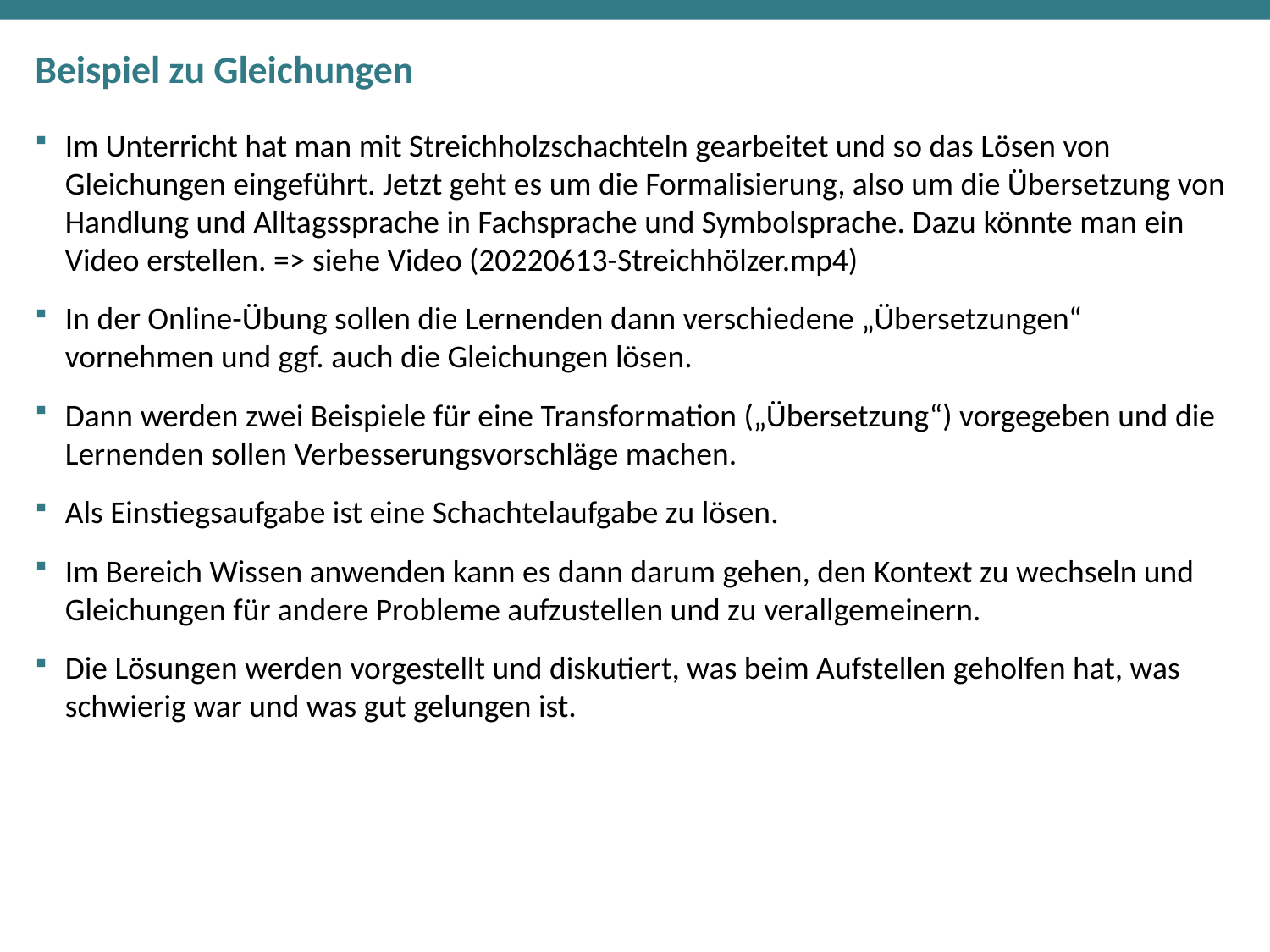

# Beispiel zu Gleichungen
Im Unterricht hat man mit Streichholzschachteln gearbeitet und so das Lösen von Gleichungen eingeführt. Jetzt geht es um die Formalisierung, also um die Übersetzung von Handlung und Alltagssprache in Fachsprache und Symbolsprache. Dazu könnte man ein Video erstellen. => siehe Video (20220613-Streichhölzer.mp4)
In der Online-Übung sollen die Lernenden dann verschiedene „Übersetzungen“ vornehmen und ggf. auch die Gleichungen lösen.
Dann werden zwei Beispiele für eine Transformation („Übersetzung“) vorgegeben und die Lernenden sollen Verbesserungsvorschläge machen.
Als Einstiegsaufgabe ist eine Schachtelaufgabe zu lösen.
Im Bereich Wissen anwenden kann es dann darum gehen, den Kontext zu wechseln und Gleichungen für andere Probleme aufzustellen und zu verallgemeinern.
Die Lösungen werden vorgestellt und diskutiert, was beim Aufstellen geholfen hat, was schwierig war und was gut gelungen ist.